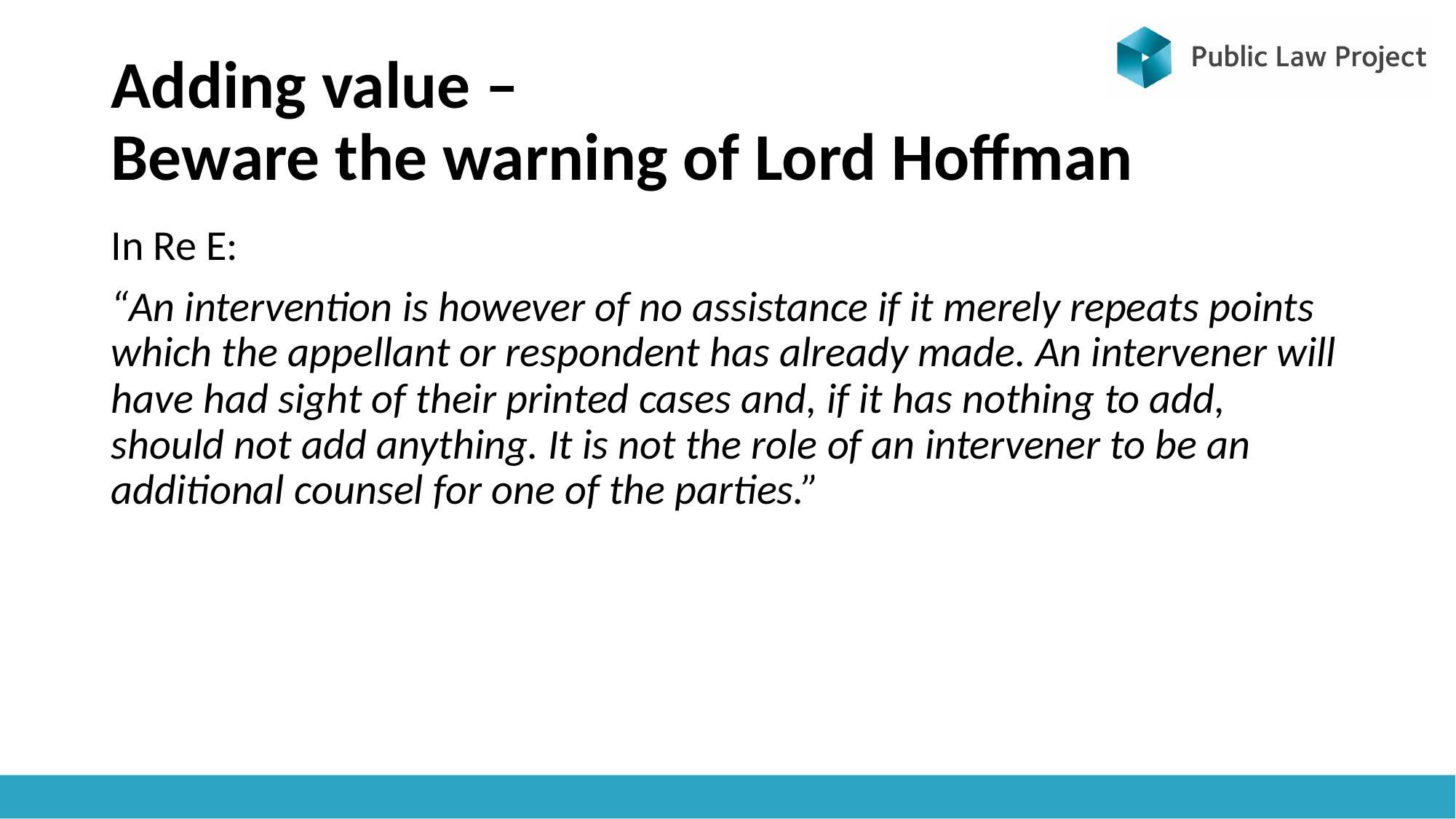

# Adding value – Beware the warning of Lord Hoffman
In Re E:
“An intervention is however of no assistance if it merely repeats points which the appellant or respondent has already made. An intervener will have had sight of their printed cases and, if it has nothing to add, should not add anything. It is not the role of an intervener to be an additional counsel for one of the parties.”